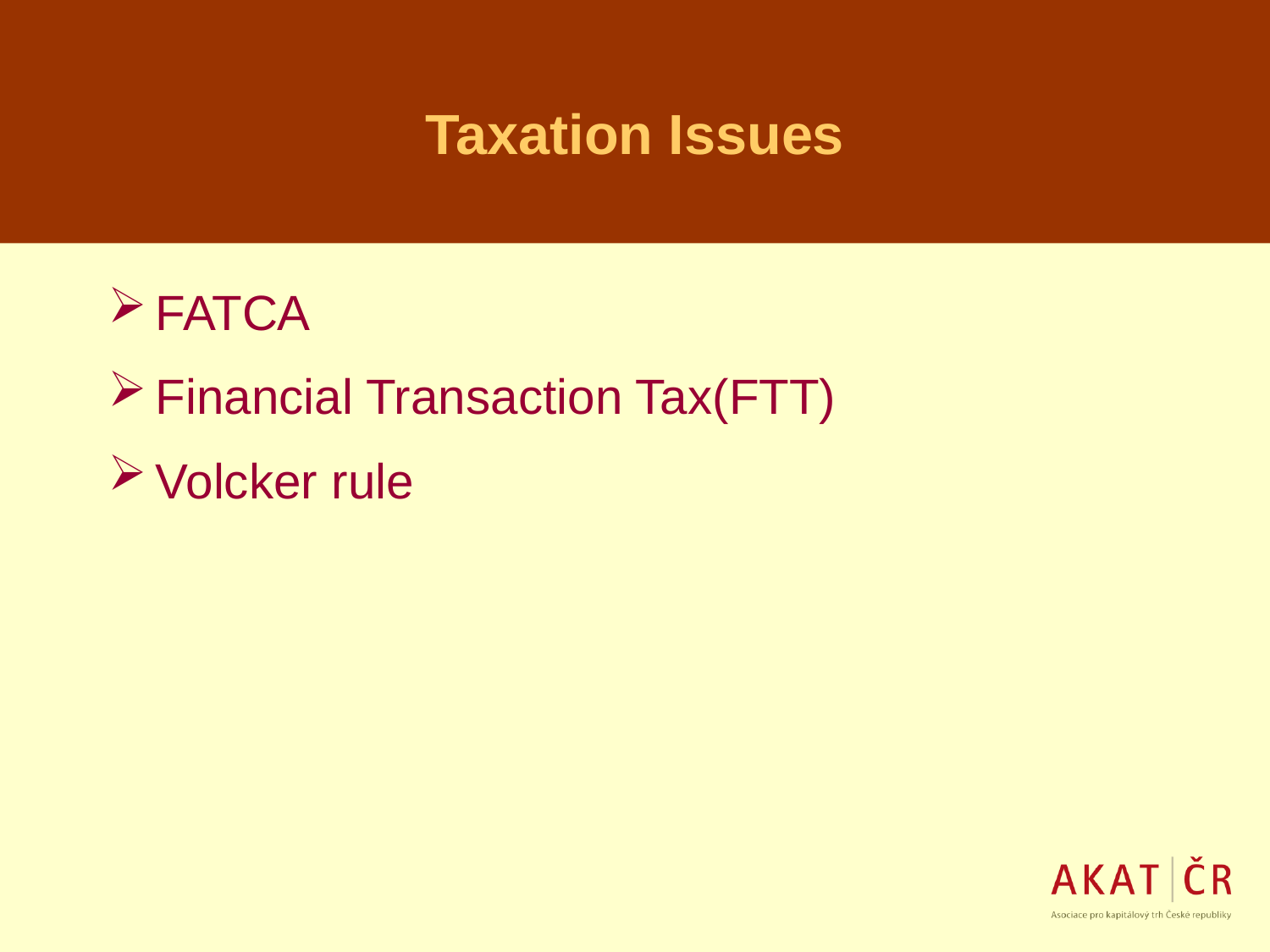

# Taxation Issues
FATCA
Financial Transaction Tax(FTT)
Volcker rule